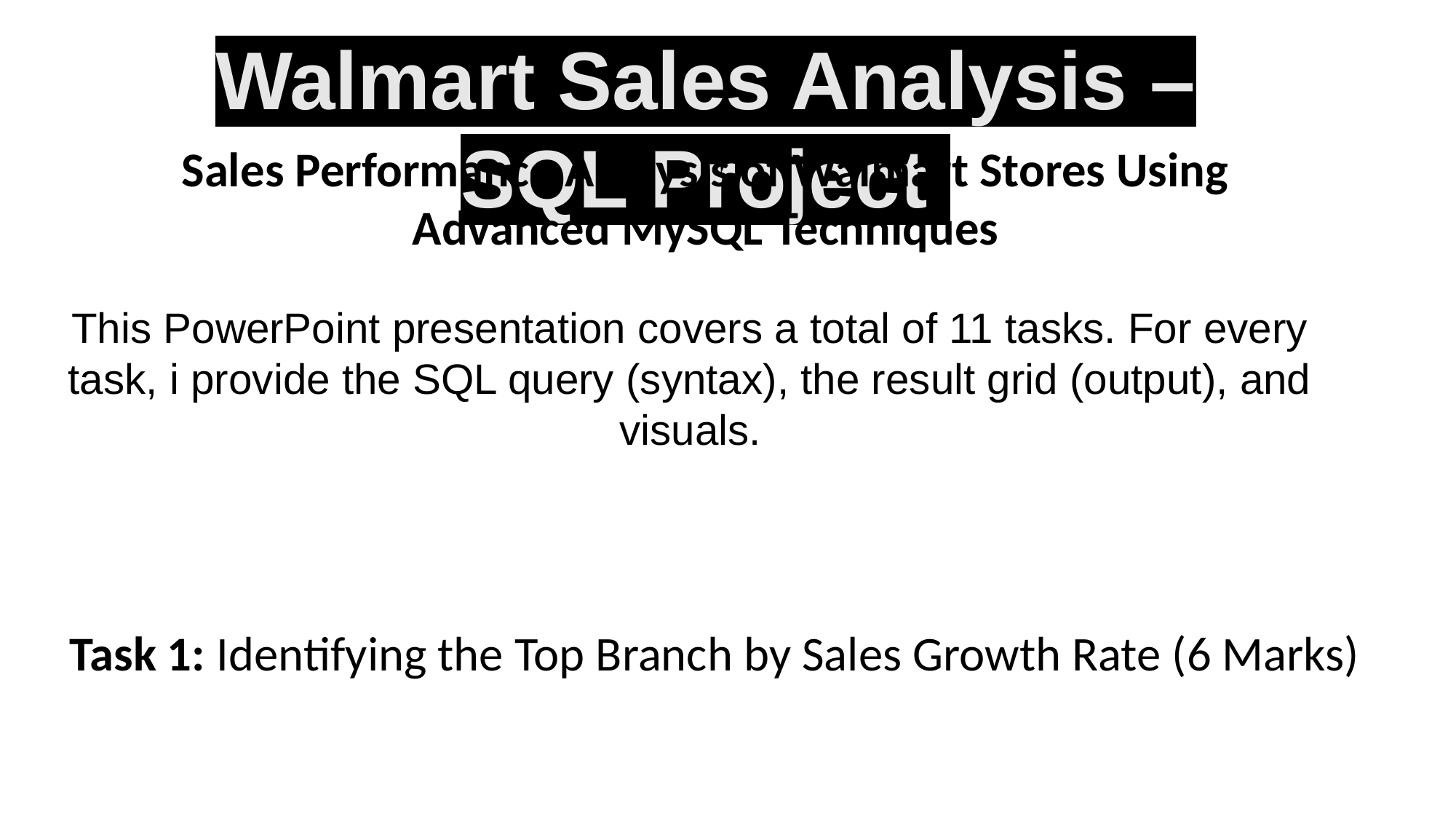

Walmart Sales Analysis – SQL Project
Sales Performance Analysis of Walmart Stores Using Advanced MySQL Techniques
This PowerPoint presentation covers a total of 11 tasks. For every task, i provide the SQL query (syntax), the result grid (output), and visuals.
Task 1: Identifying the Top Branch by Sales Growth Rate (6 Marks)